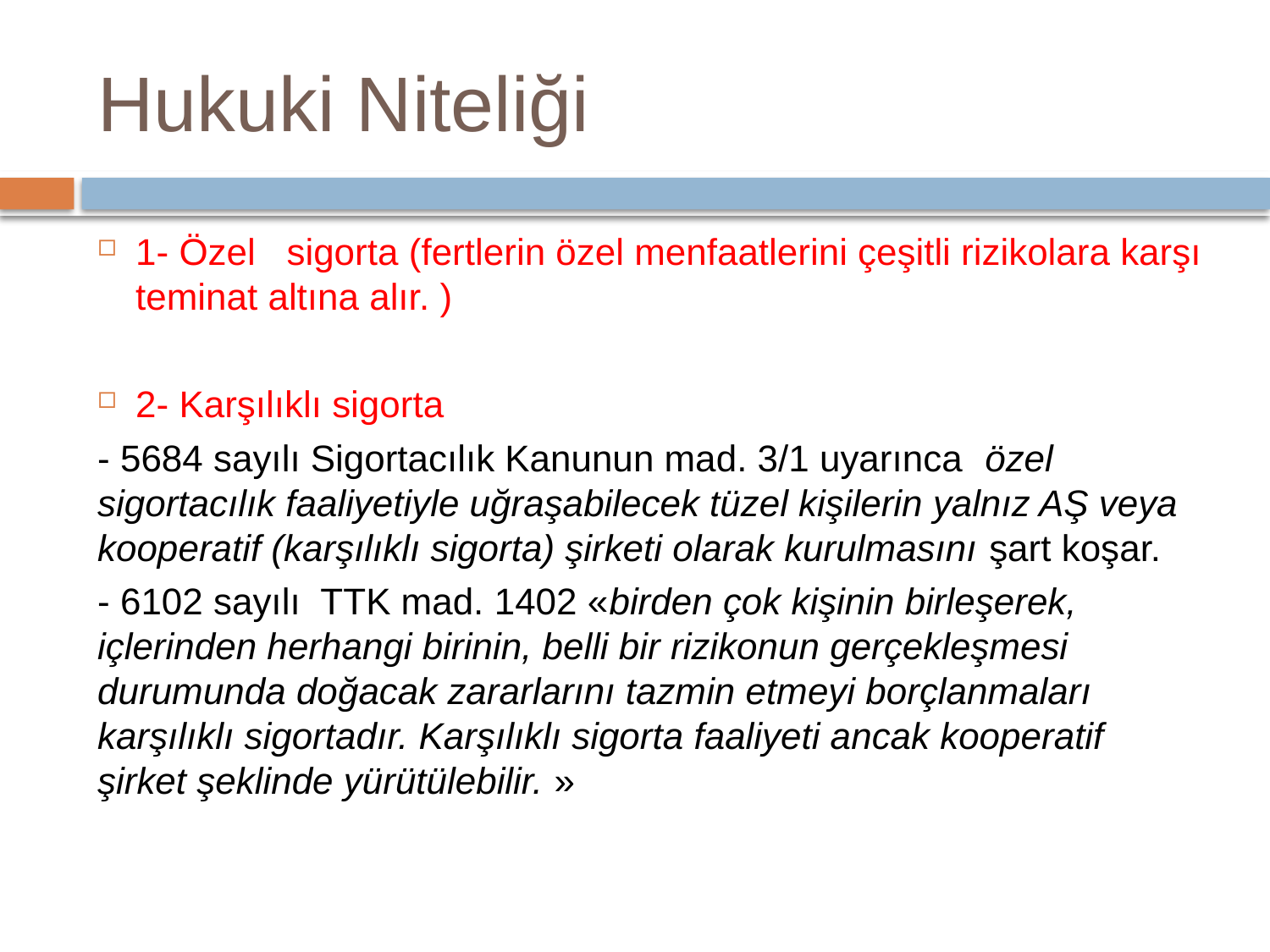

# Hukuki Niteliği
1- Özel   sigorta (fertlerin özel menfaatlerini çeşitli rizikolara karşı teminat altına alır. )

2- Karşılıklı sigorta
- 5684 sayılı Sigortacılık Kanunun mad. 3/1 uyarınca  özel sigortacılık faaliyetiyle uğraşabilecek tüzel kişilerin yalnız AŞ veya kooperatif (karşılıklı sigorta) şirketi olarak kurulmasını şart koşar.
- 6102 sayılı  TTK mad. 1402 «birden çok kişinin birleşerek, içlerinden herhangi birinin, belli bir rizikonun gerçekleşmesi durumunda doğacak zararlarını tazmin etmeyi borçlanmaları karşılıklı sigortadır. Karşılıklı sigorta faaliyeti ancak kooperatif şirket şeklinde yürütülebilir. »